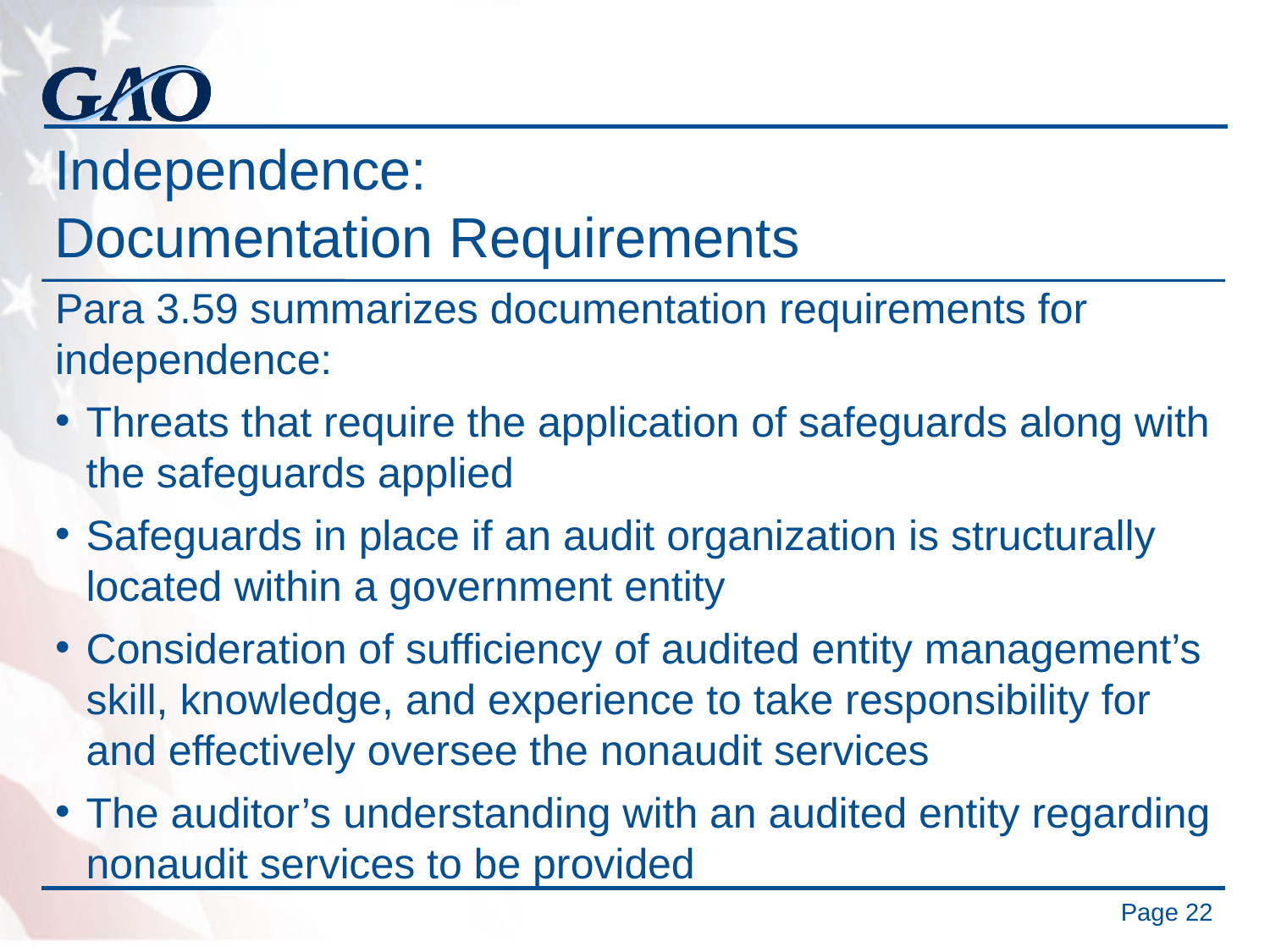

# Independence: Documentation Requirements
Para 3.59 summarizes documentation requirements for independence:
Threats that require the application of safeguards along with the safeguards applied
Safeguards in place if an audit organization is structurally located within a government entity
Consideration of sufficiency of audited entity management’s skill, knowledge, and experience to take responsibility for and effectively oversee the nonaudit services
The auditor’s understanding with an audited entity regarding nonaudit services to be provided
22